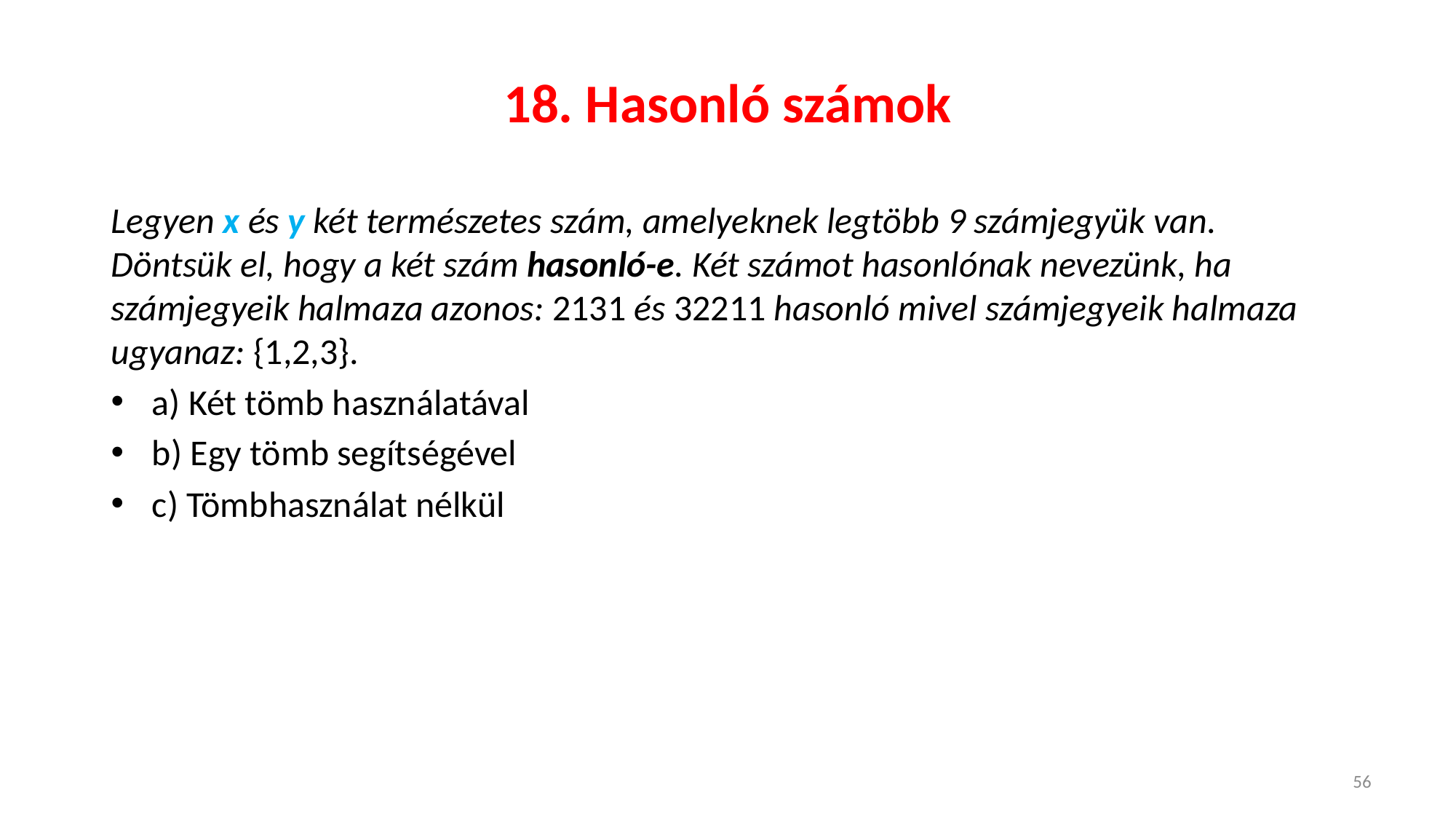

# 18. Hasonló számok
Legyen x és y két természetes szám, amelyeknek legtöbb 9 számjegyük van. Döntsük el, hogy a két szám hasonló-e. Két számot hasonlónak nevezünk, ha számjegyeik halmaza azonos: 2131 és 32211 hasonló mivel számjegyeik halmaza ugyanaz: {1,2,3}.
a) Két tömb használatával
b) Egy tömb segítségével
c) Tömbhasználat nélkül
56